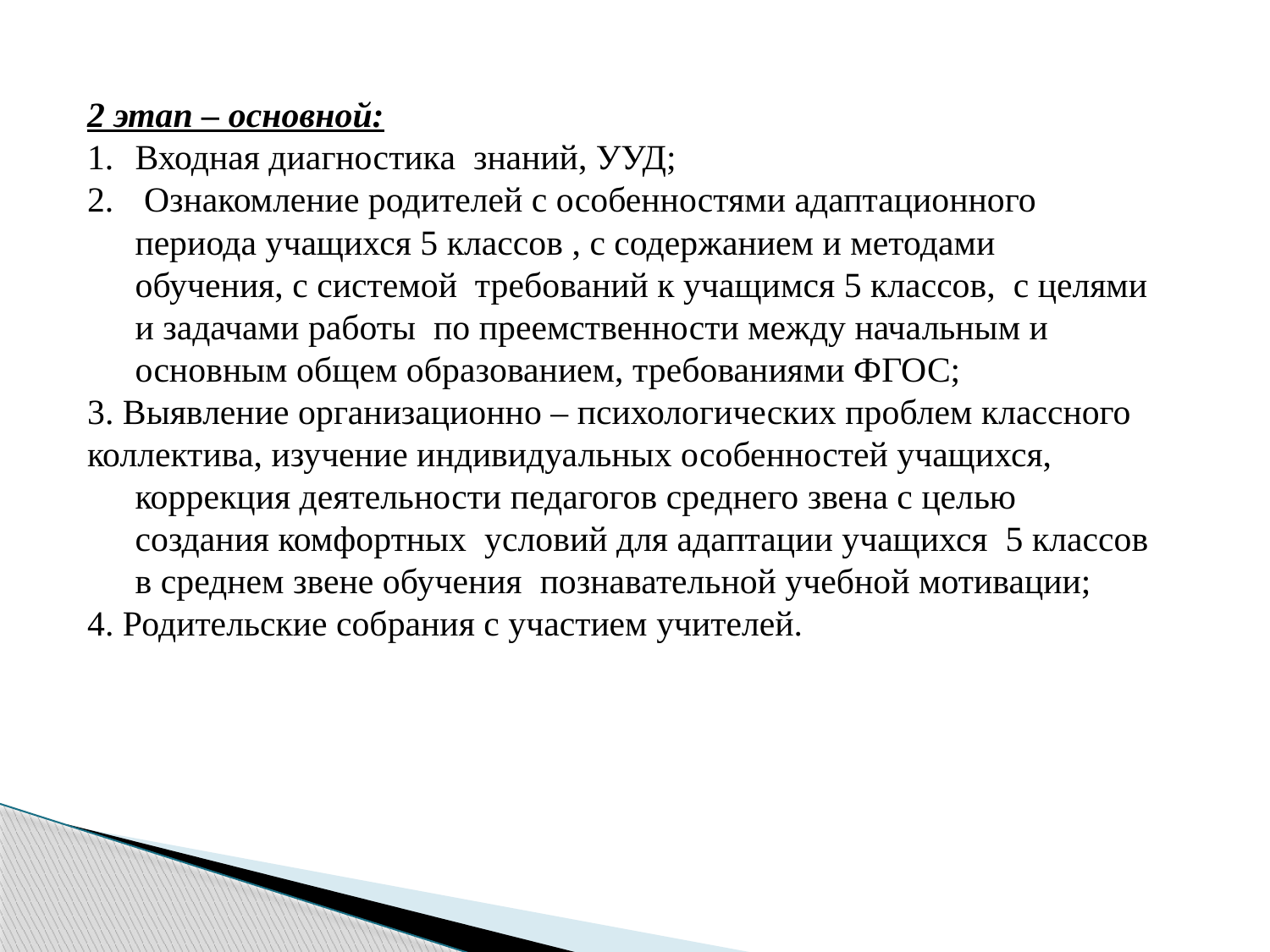

2 этап – основной:
Входная диагностика  знаний, УУД;
 Ознакомление родителей с особенностями адаптационного периода учащихся 5 классов , с содержанием и методами обучения, с системой  требований к учащимся 5 классов,  с целями и задачами работы  по преемственности между начальным и основным общем образованием, требованиями ФГОС;
3. Выявление организационно – психологических проблем классного
коллектива, изучение индивидуальных особенностей учащихся, коррекция деятельности педагогов среднего звена с целью создания комфортных  условий для адаптации учащихся  5 классов в среднем звене обучения  познавательной учебной мотивации;
4. Родительские собрания с участием учителей.